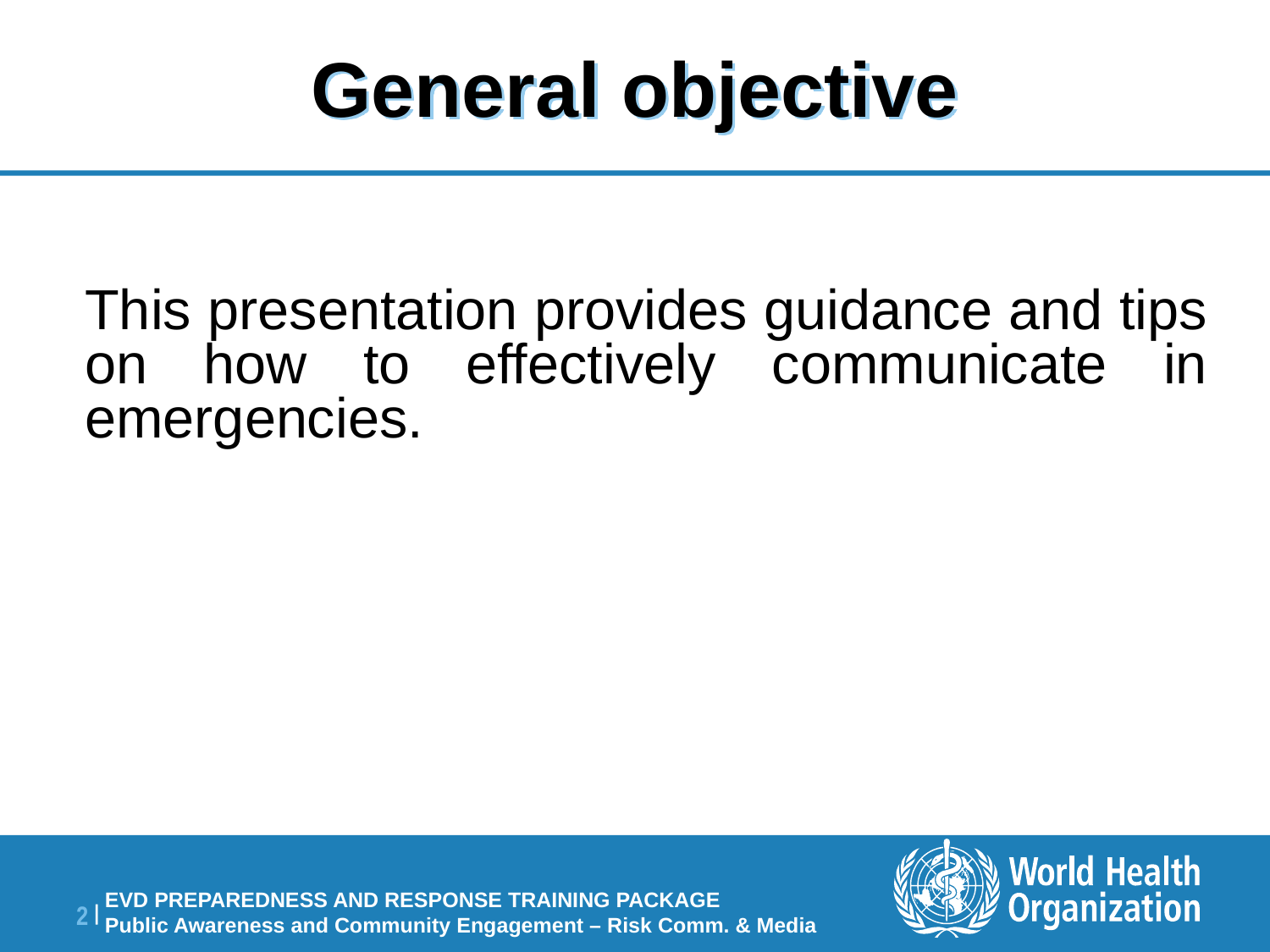

# General objective
This presentation provides guidance and tips on how to effectively communicate in emergencies.